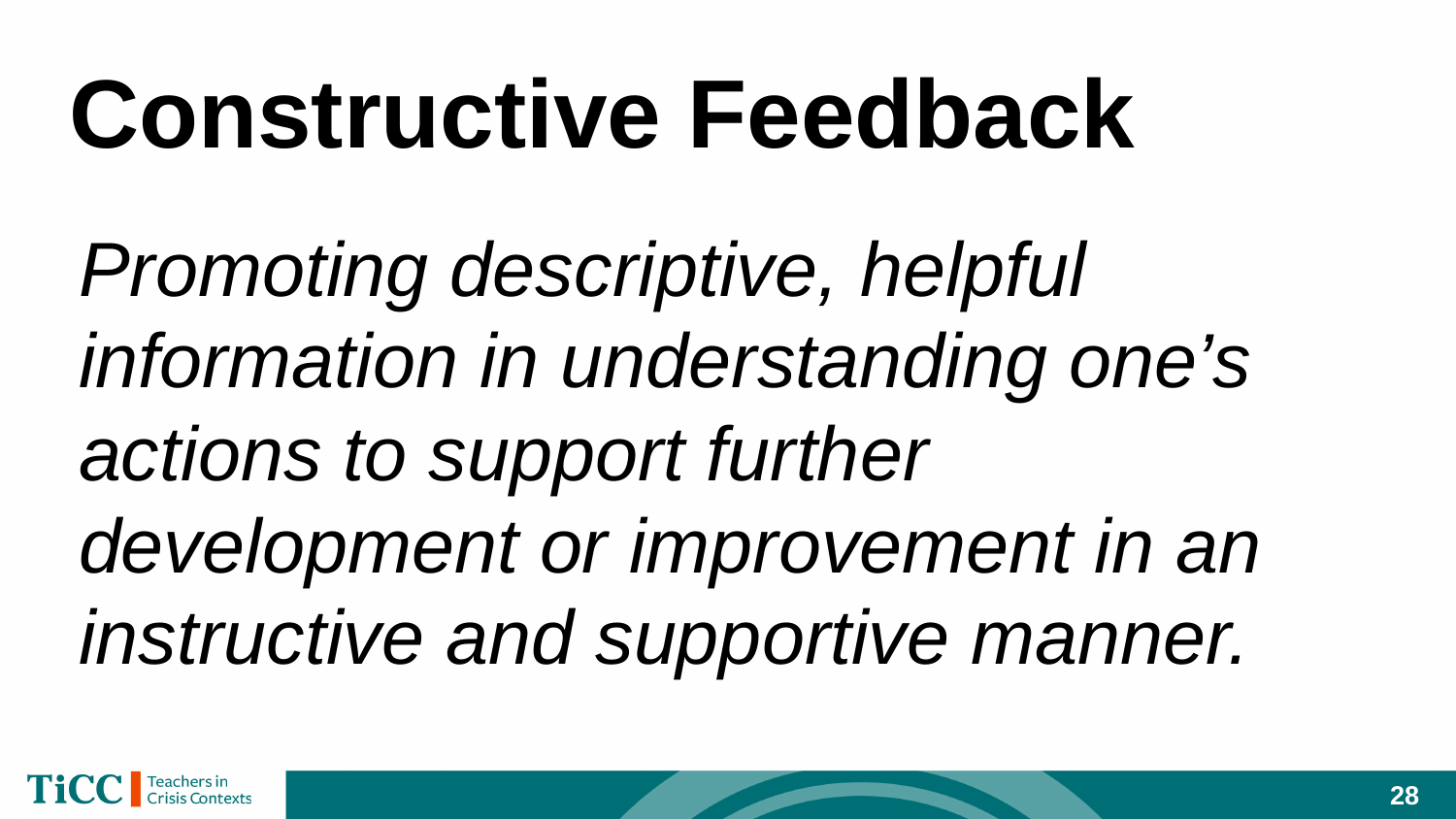

# Constructive Feedback
Promoting descriptive, helpful information in understanding one’s actions to support further development or improvement in an instructive and supportive manner.
28